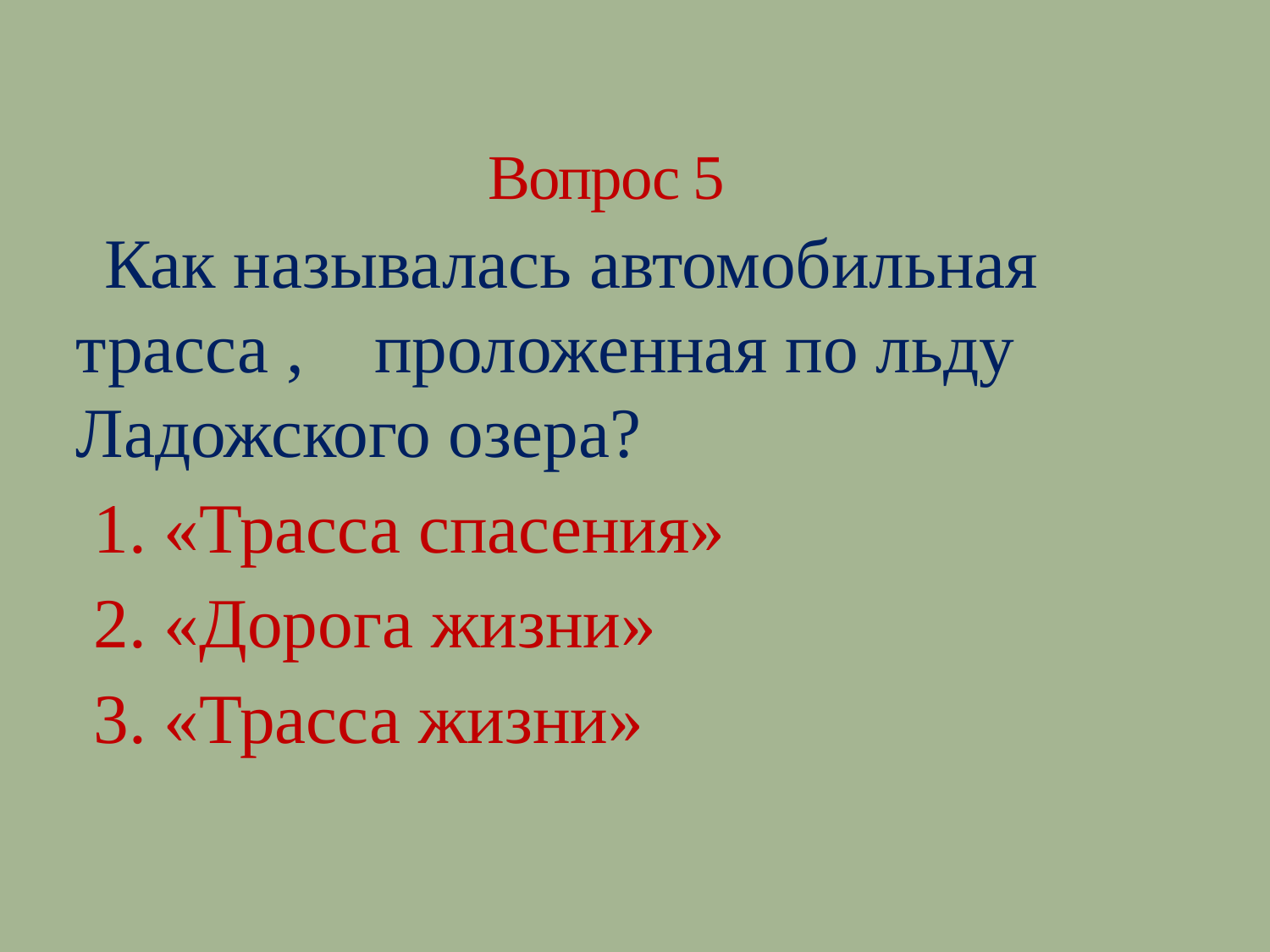

# Вопрос 5
  Как называлась автомобильная трасса ,    проложенная по льду Ладожского озера?
 1. «Трасса спасения»
 2. «Дорога жизни»
 3. «Трасса жизни»